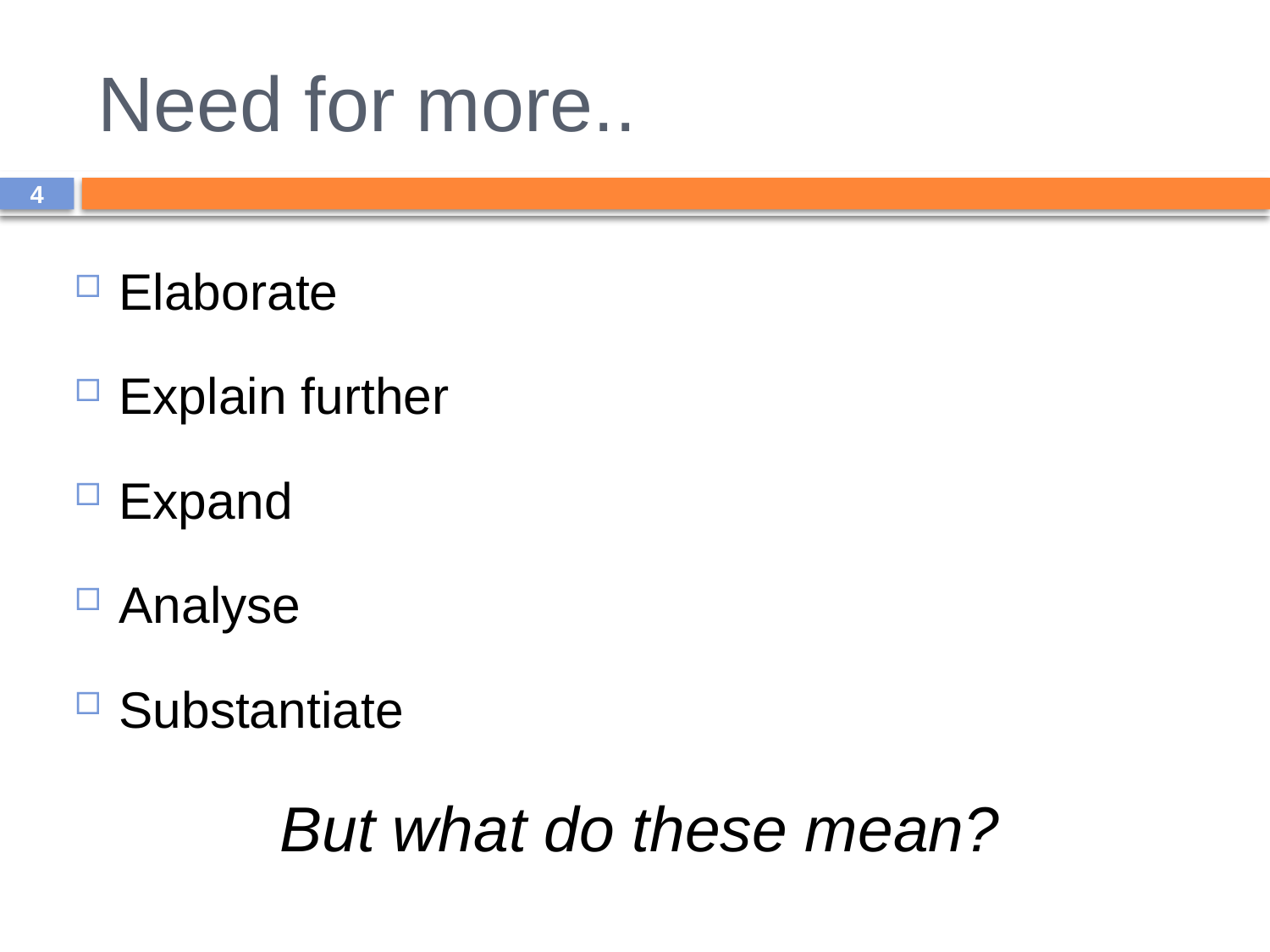

# Need for more..
4
Elaborate
Explain further
Expand
Analyse
Substantiate
But what do these mean?